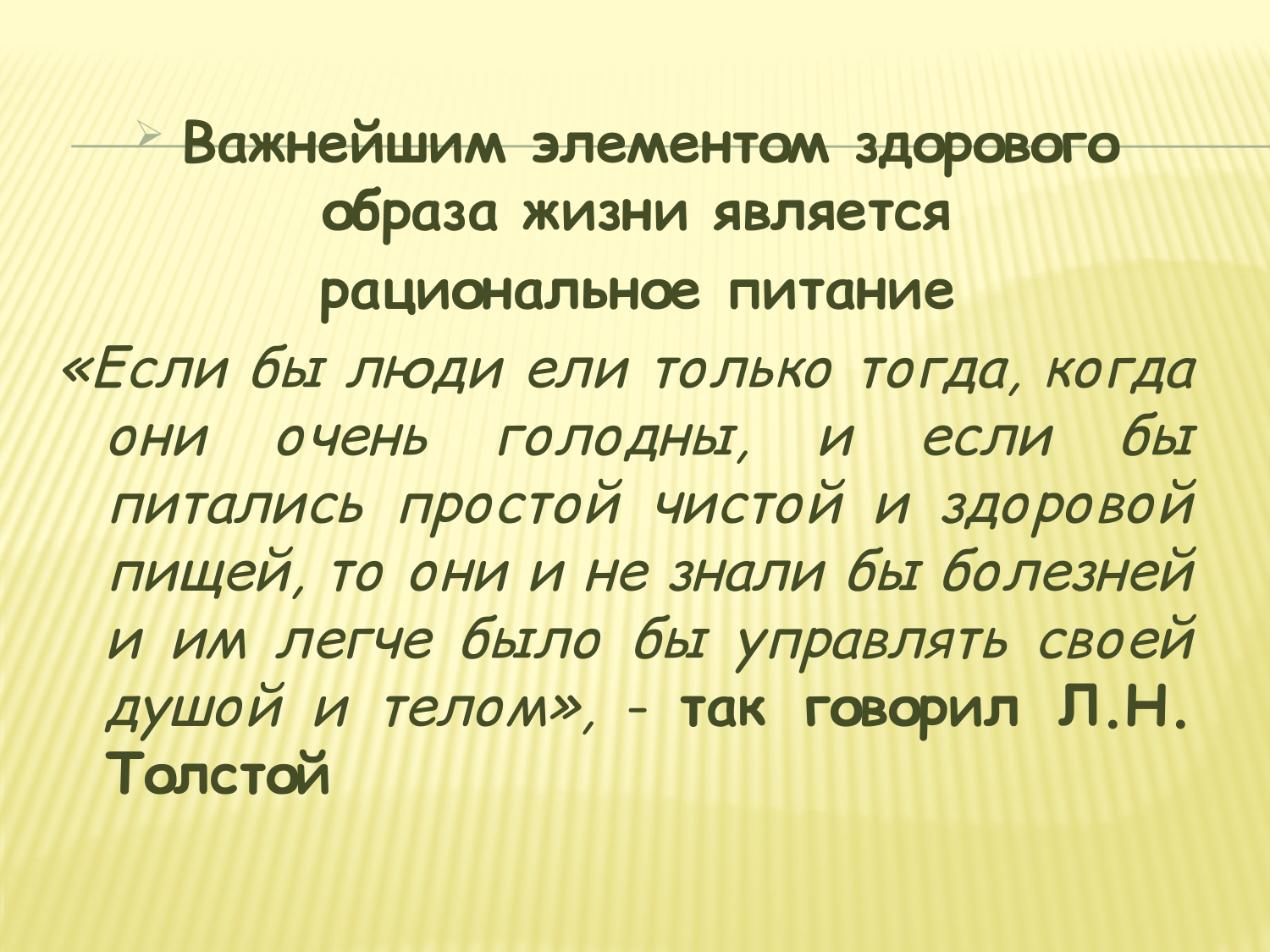

Важнейшим элементом здорового образа жизни является
 рациональное питание
«Если бы люди ели только тогда, когда они очень голодны, и если бы питались простой чистой и здоровой пищей, то они и не знали бы болезней и им легче было бы управлять своей душой и телом», - так говорил Л.Н. Толстой